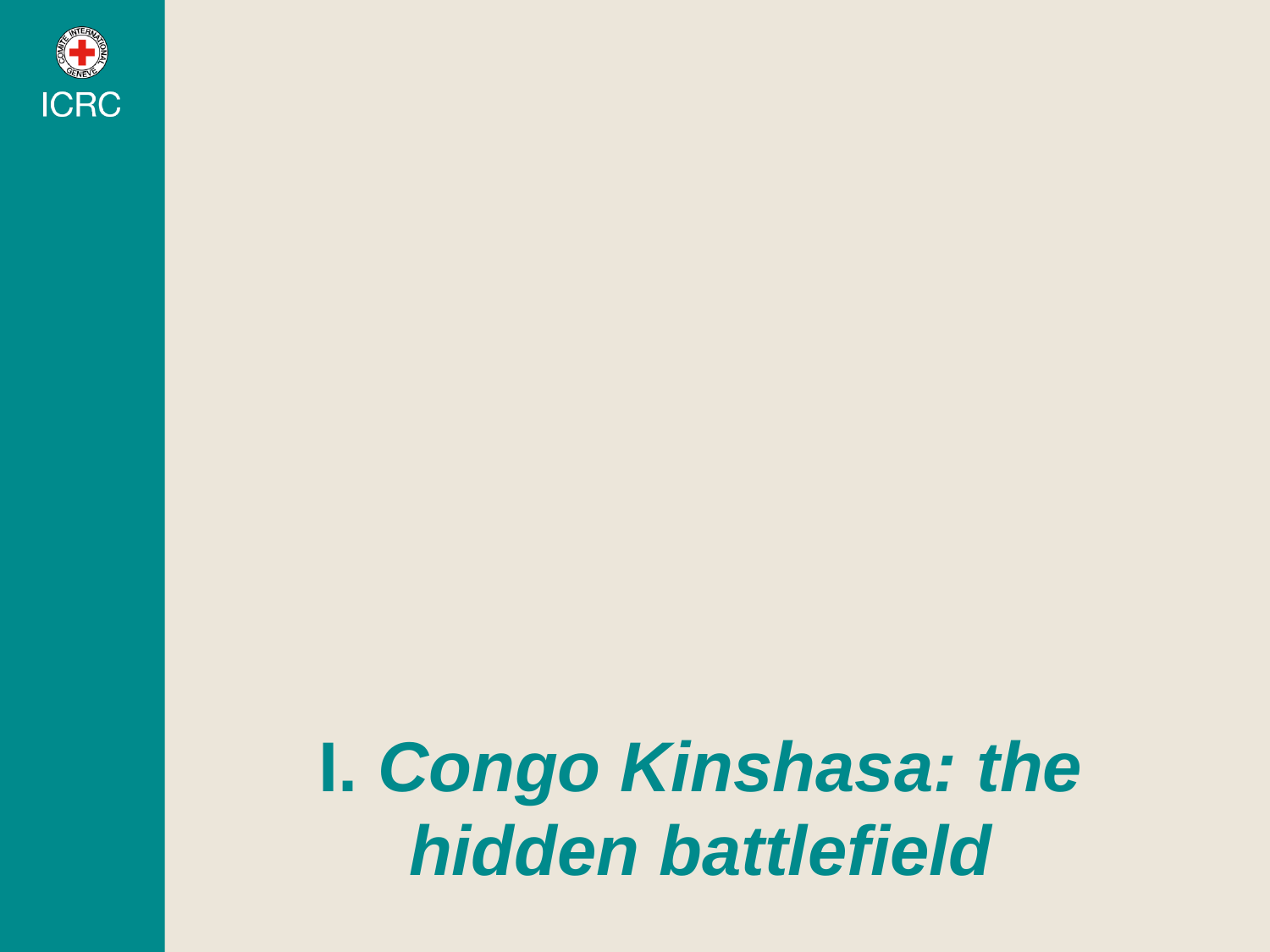

# I. Congo Kinshasa: the hidden battlefield